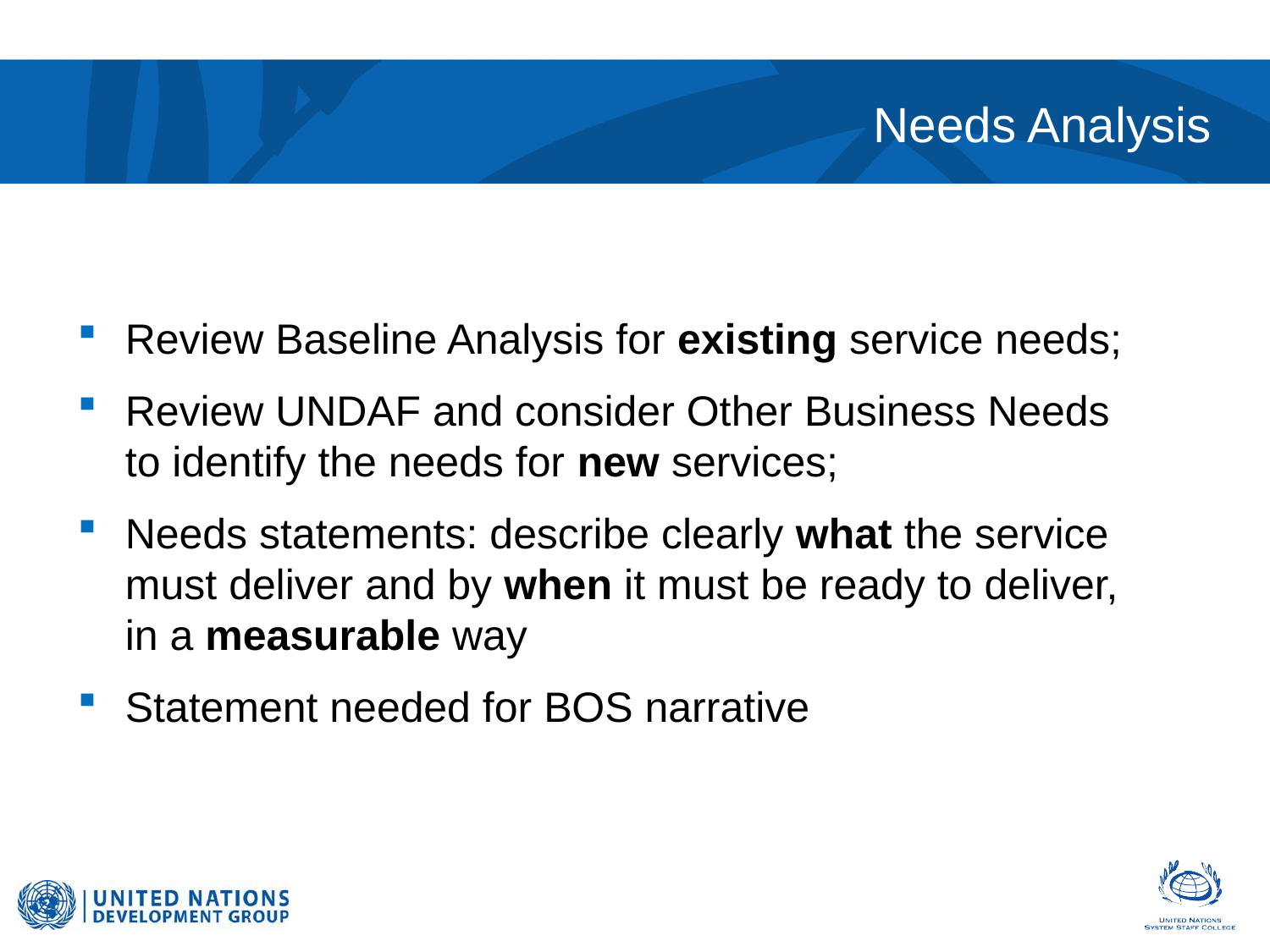

# Needs Analysis

Review Baseline Analysis for existing service needs;
Review UNDAF and consider Other Business Needs to identify the needs for new services;
Needs statements: describe clearly what the service must deliver and by when it must be ready to deliver, in a measurable way
Statement needed for BOS narrative